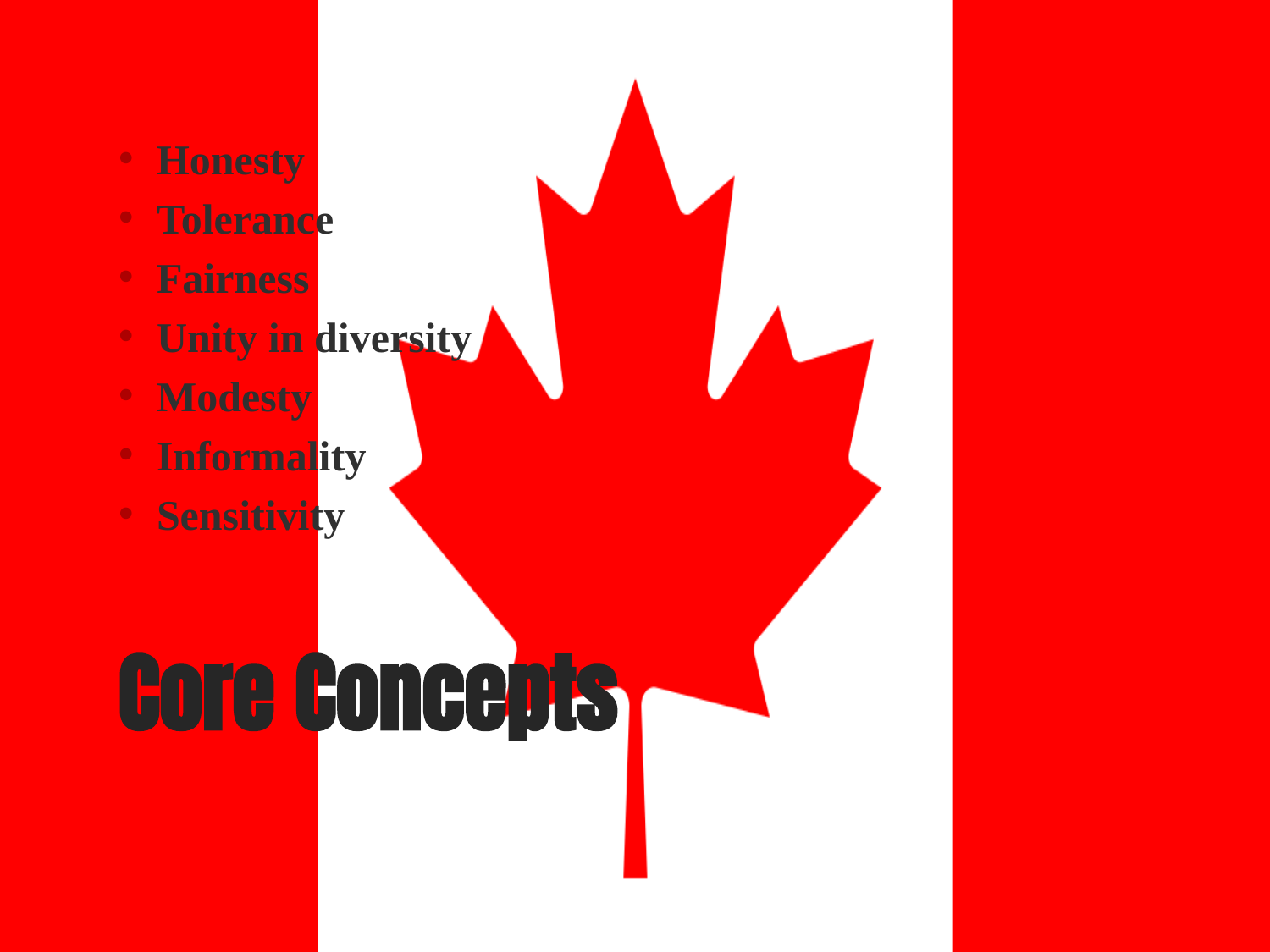

Honesty
Tolerance
Fairness
Unity in diversity
Modesty
Informality
Sensitivity

# Core Concepts